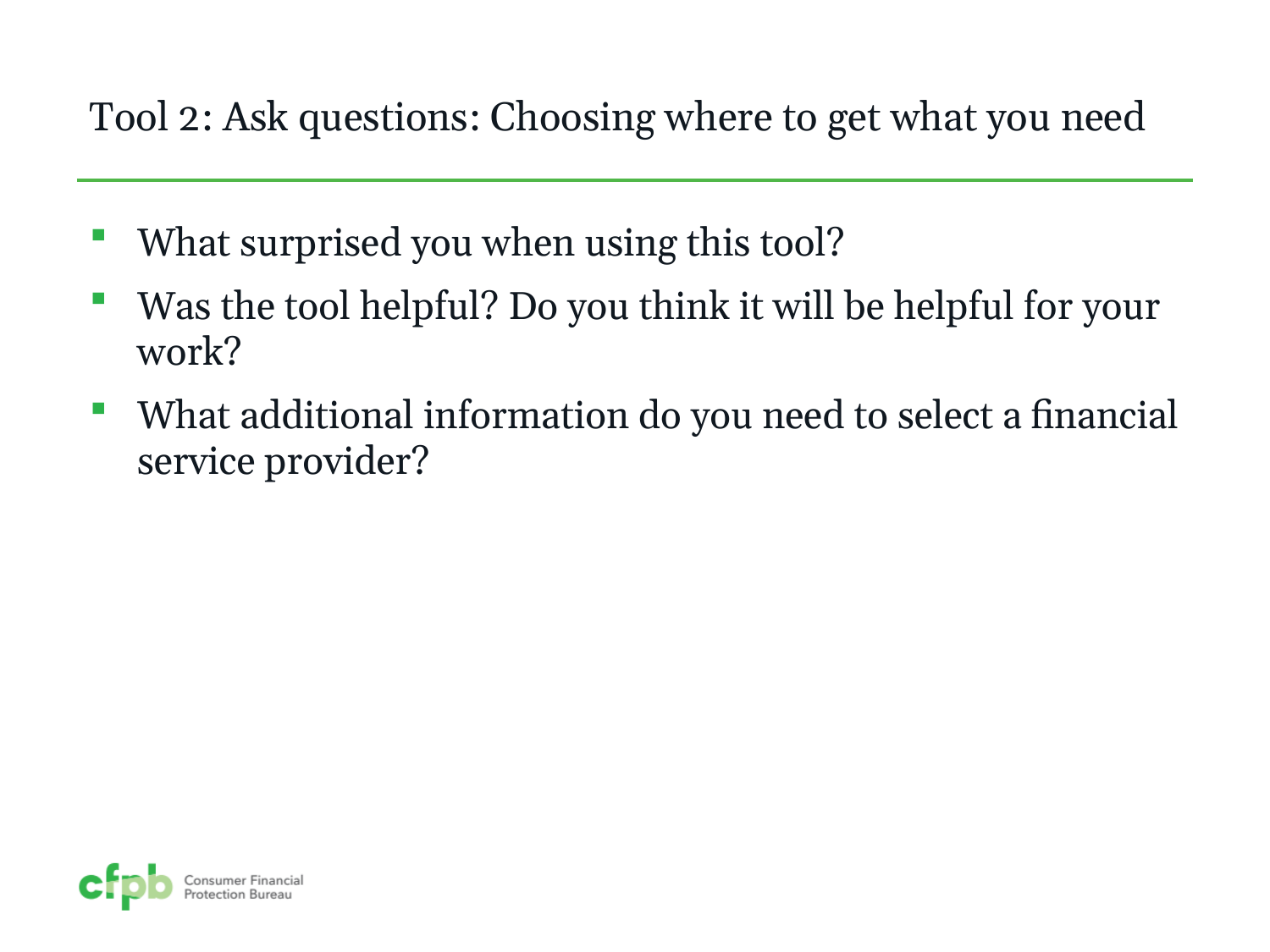

# Tool 2: Ask questions: Choosing where to get what you need
What surprised you when using this tool?
Was the tool helpful? Do you think it will be helpful for your work?
What additional information do you need to select a financial service provider?